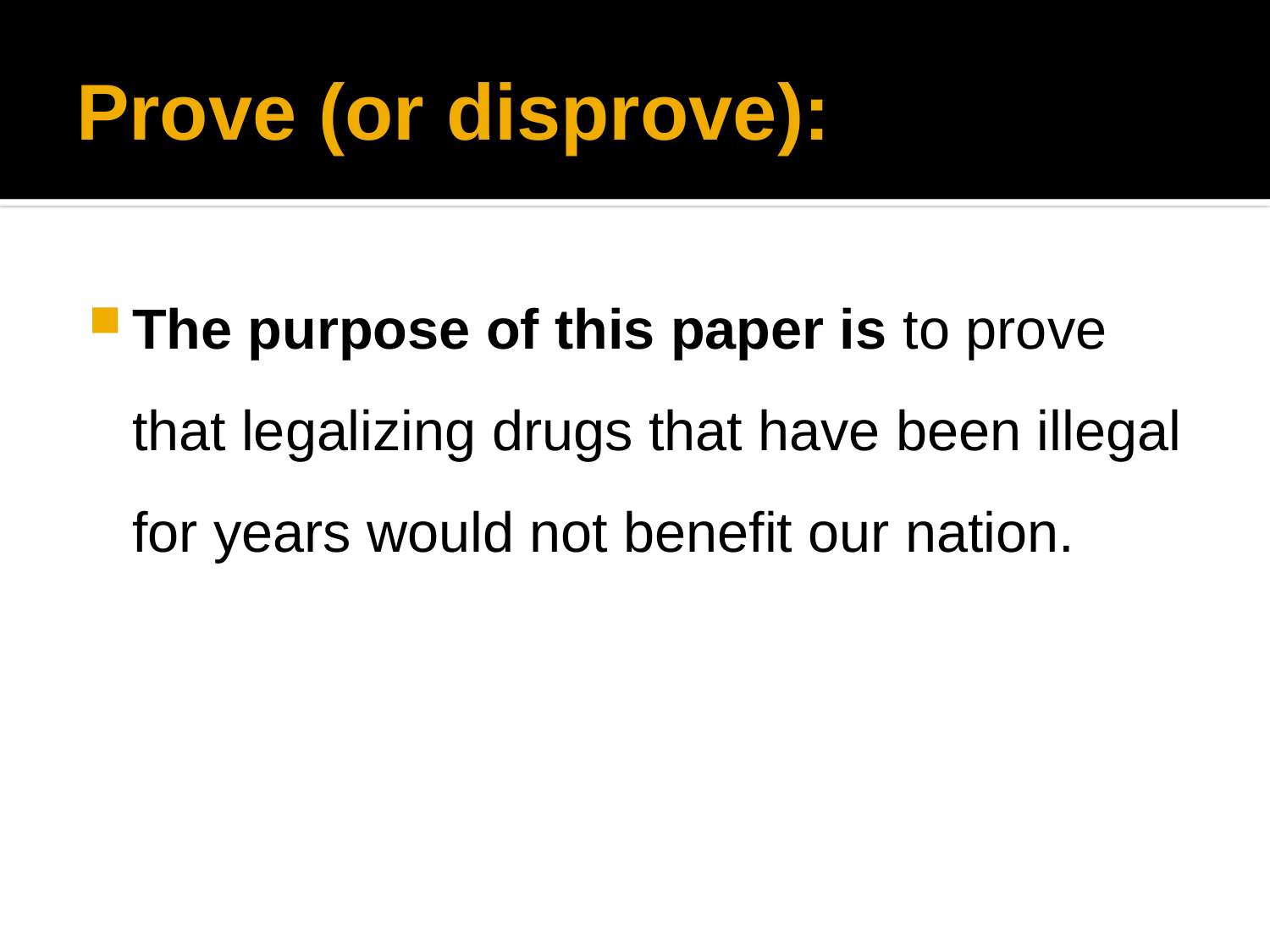

# Prove (or disprove):
The purpose of this paper is to prove that legalizing drugs that have been illegal for years would not benefit our nation.